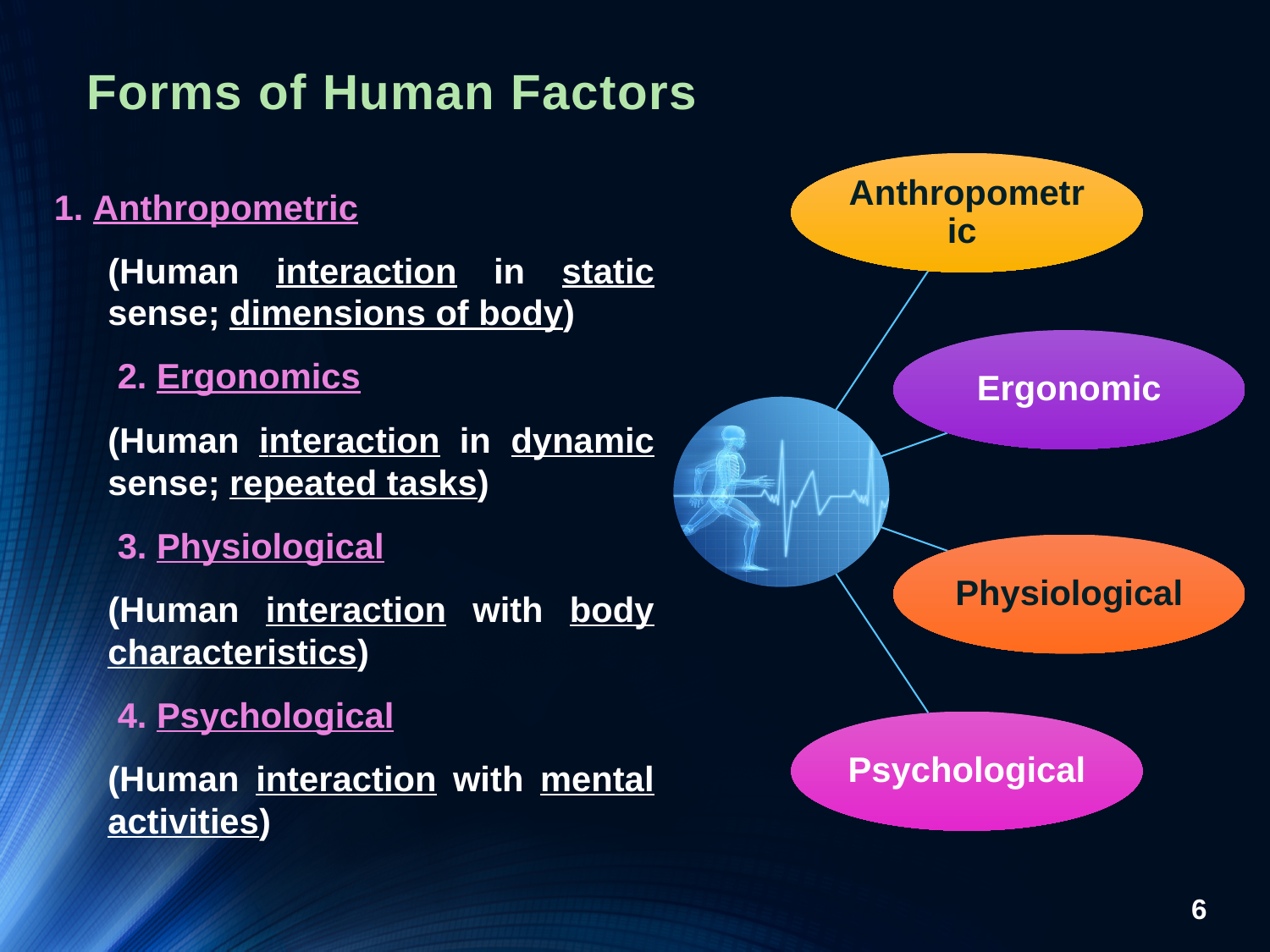

Forms of Human Factors
Anthropometric
Ergonomic
Physiological
Psychological
 1. Anthropometric
(Human interaction in static sense; dimensions of body)
 2. Ergonomics
(Human interaction in dynamic sense; repeated tasks)
 3. Physiological
(Human interaction with body characteristics)
 4. Psychological
(Human interaction with mental activities)
6